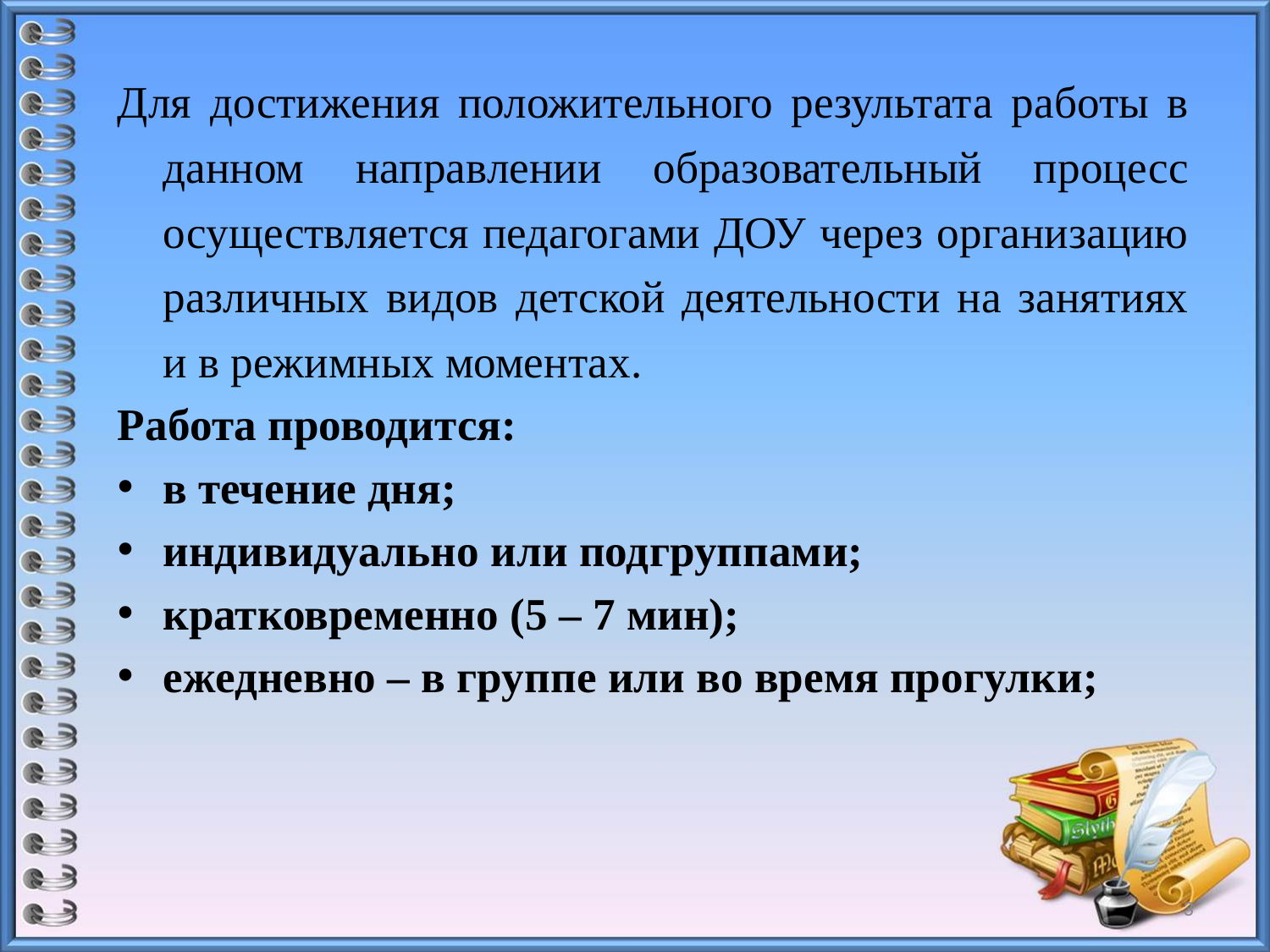

Для достижения положительного результата работы в данном направлении образовательный процесс осуществляется педагогами ДОУ через организацию различных видов детской деятельности на занятиях и в режимных моментах.
Работа проводится:
в течение дня;
индивидуально или подгруппами;
кратковременно (5 – 7 мин);
ежедневно – в группе или во время прогулки;

3